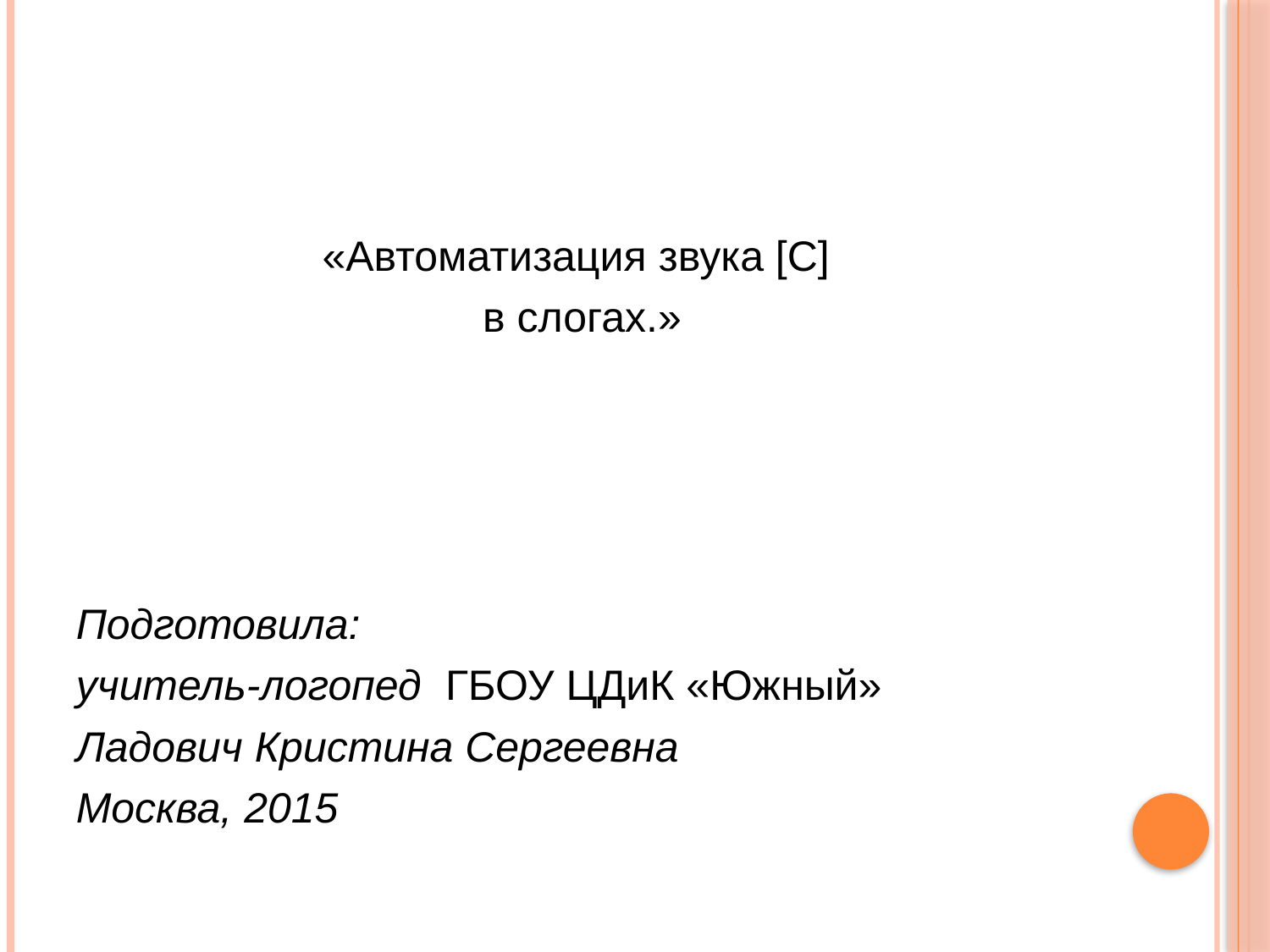

#
«Автоматизация звука [С]
в слогах.»

Подготовила:
учитель-логопед  ГБОУ ЦДиК «Южный»
Ладович Кристина Сергеевна
Москва, 2015